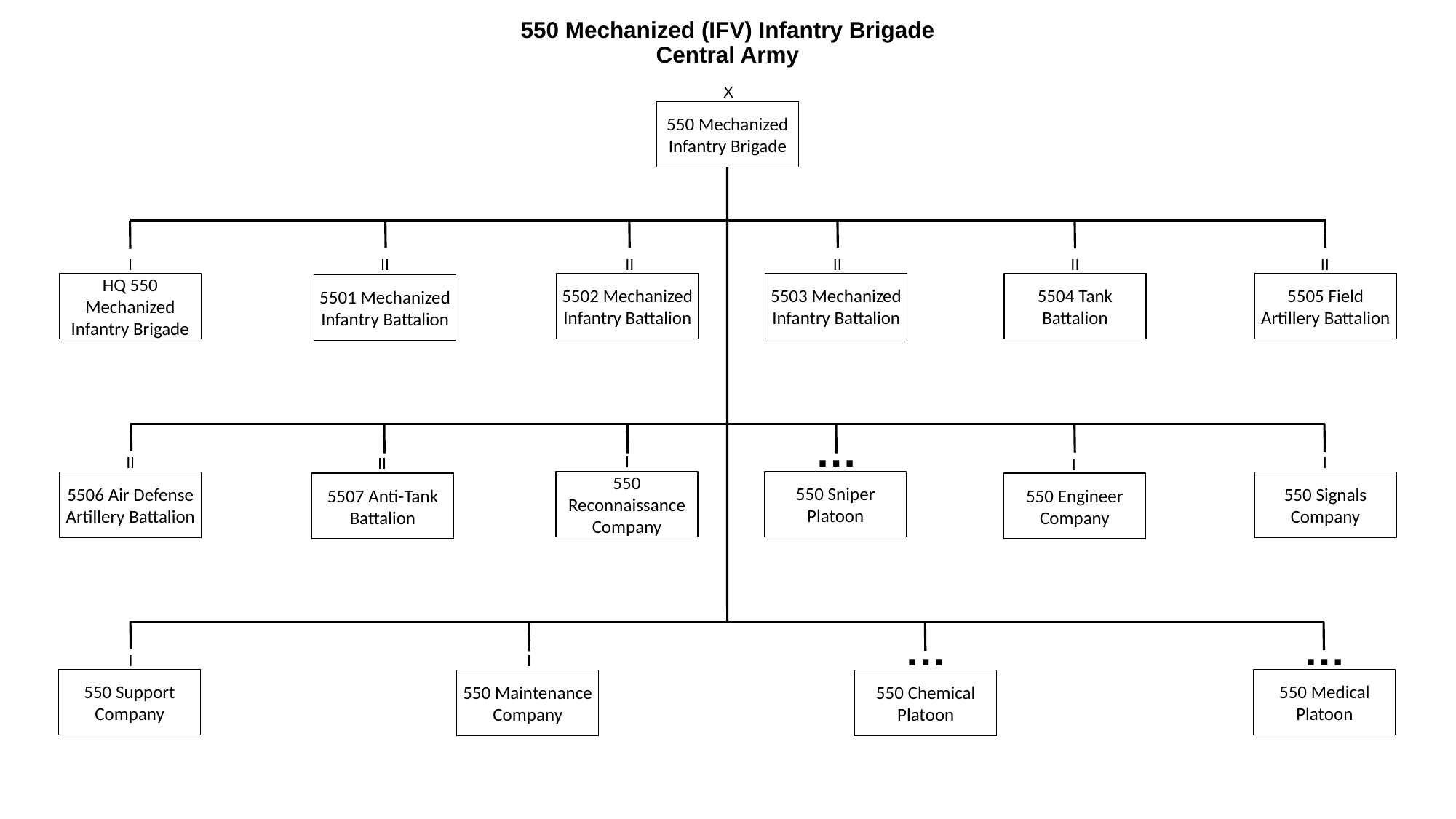

# 550 Mechanized (IFV) Infantry Brigade Central Army
X
550 Mechanized Infantry Brigade
I
II
II
II
II
II
HQ 550 Mechanized Infantry Brigade
5502 Mechanized Infantry Battalion
5503 Mechanized Infantry Battalion
5504 Tank
Battalion
5505 Field
Artillery Battalion
5501 Mechanized Infantry Battalion
…
I
II
I
II
I
550 Reconnaissance Company
550 Sniper
Platoon
5506 Air Defense
Artillery Battalion
550 Signals
Company
5507 Anti-Tank
Battalion
550 Engineer
Company
…
…
I
I
550 Support
Company
550 Medical
Platoon
550 Maintenance
Company
550 Chemical
Platoon